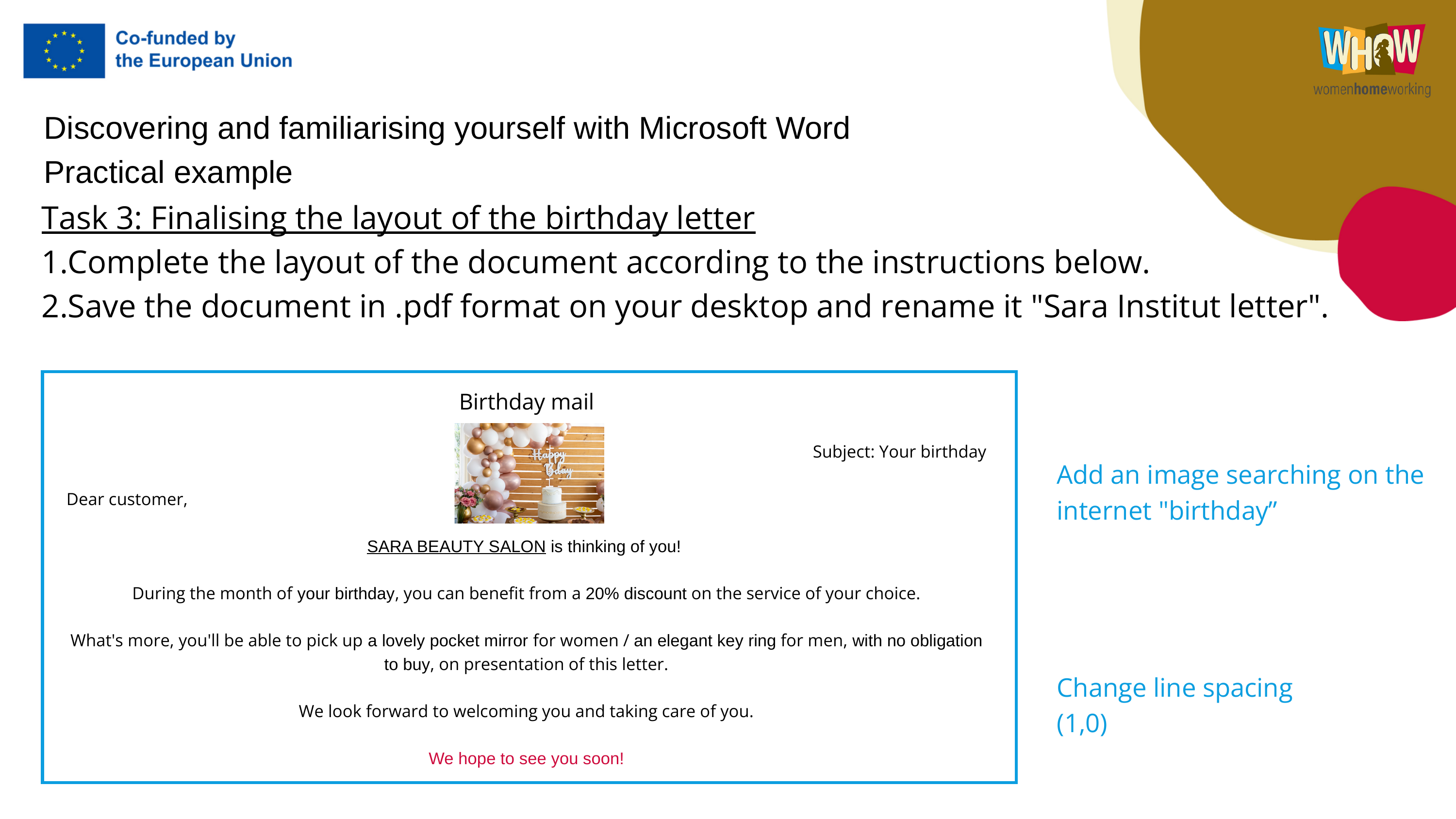

Discovering and familiarising yourself with Microsoft Word
Practical example
Task 3: Finalising the layout of the birthday letter
1.Complete the layout of the document according to the instructions below.
2.Save the document in .pdf format on your desktop and rename it "Sara Institut letter".

Birthday mail

Subject: Your birthday

Dear customer,

SARA BEAUTY SALON is thinking of you!

During the month of your birthday, you can benefit from a 20% discount on the service of your choice.

What's more, you'll be able to pick up a lovely pocket mirror for women / an elegant key ring for men, with no obligation to buy, on presentation of this letter.

We look forward to welcoming you and taking care of you.

We hope to see you soon!

Add an image searching on the internet "birthday”
Change line spacing
(1,0)